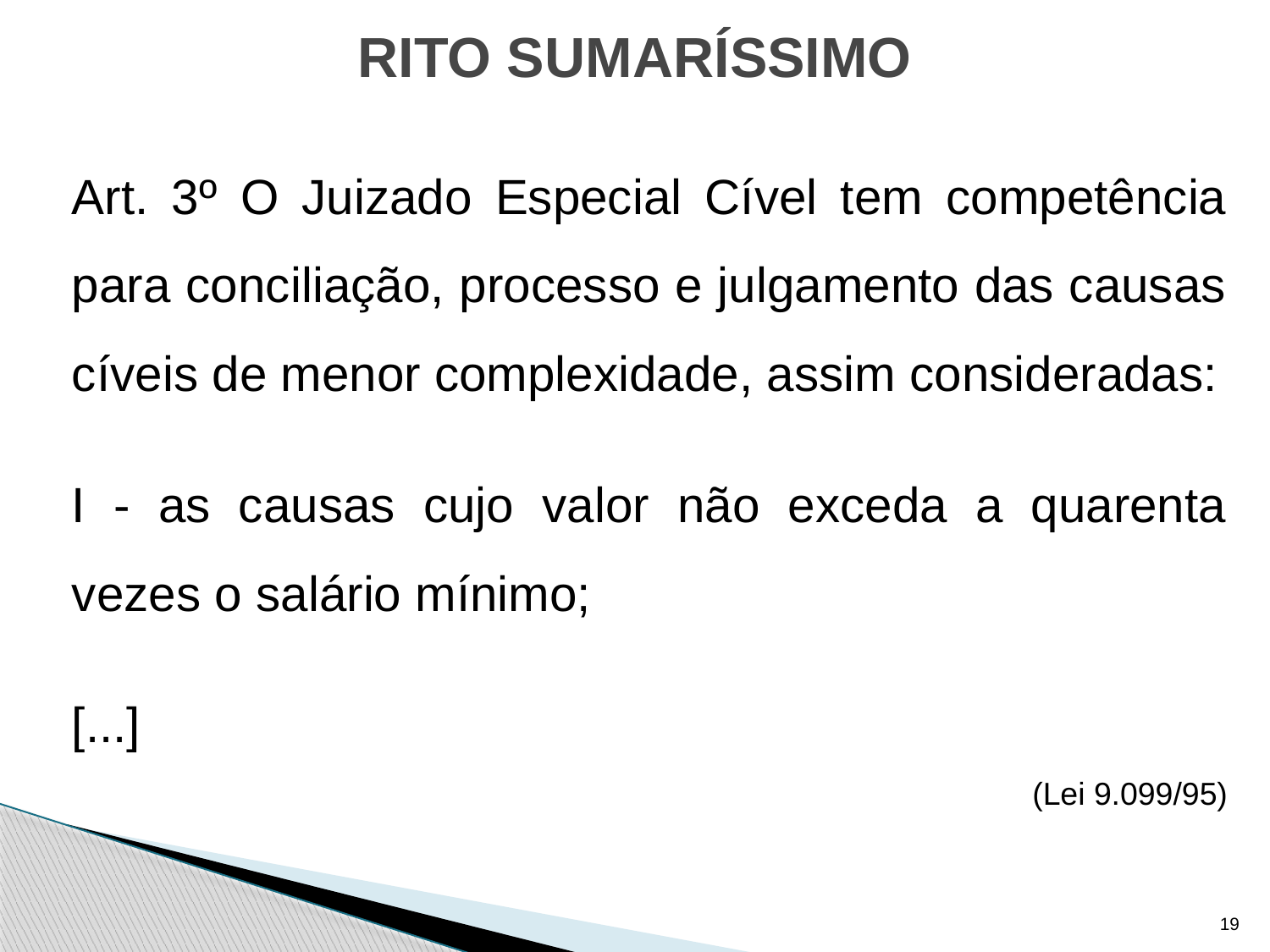

# RITO SUMARÍSSIMO
Art. 3º O Juizado Especial Cível tem competência para conciliação, processo e julgamento das causas cíveis de menor complexidade, assim consideradas:
I - as causas cujo valor não exceda a quarenta vezes o salário mínimo;
[...]
(Lei 9.099/95)
19